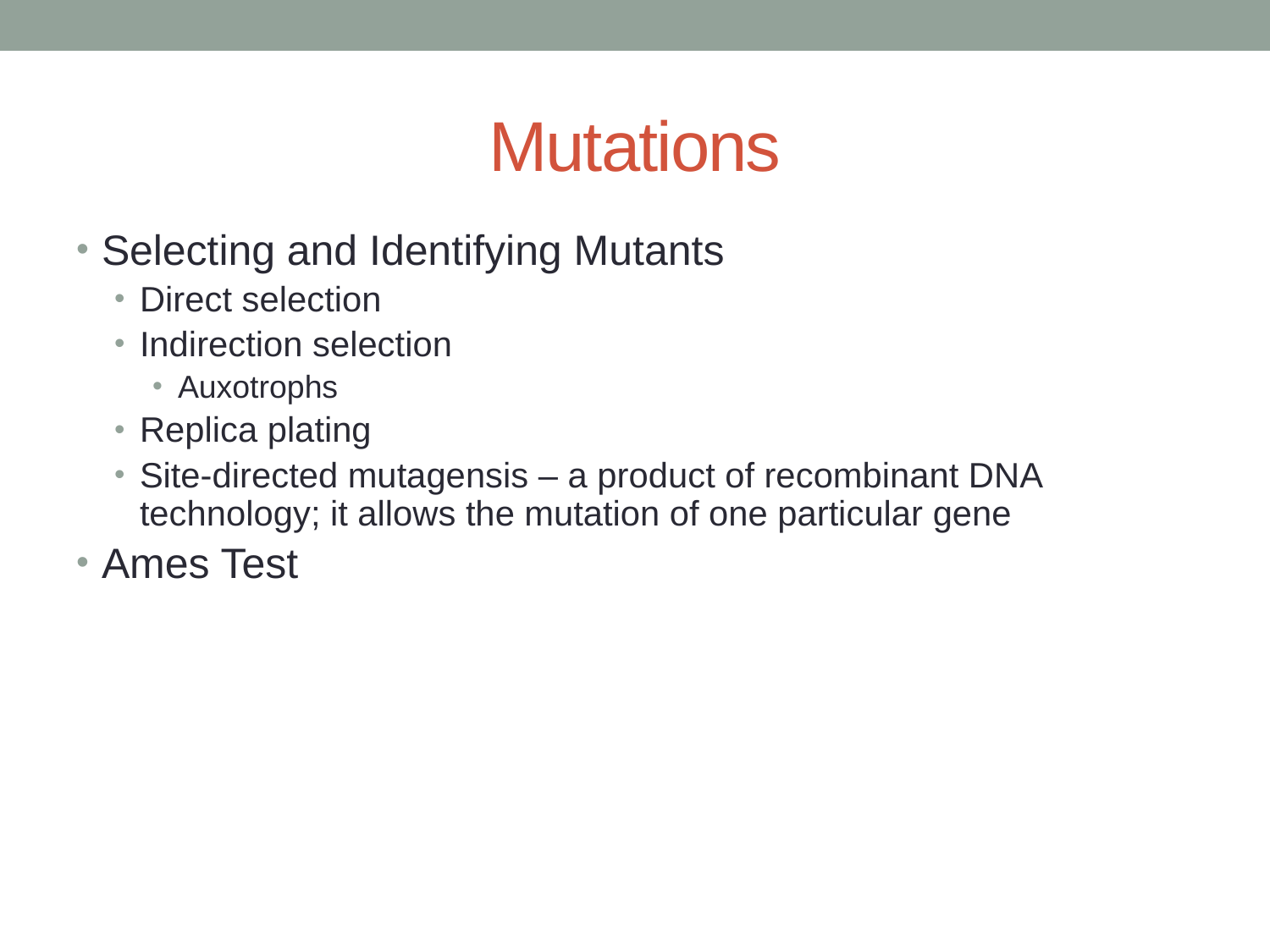

# Mutations
Selecting and Identifying Mutants
Direct selection
Indirection selection
Auxotrophs
Replica plating
Site-directed mutagensis – a product of recombinant DNA technology; it allows the mutation of one particular gene
Ames Test